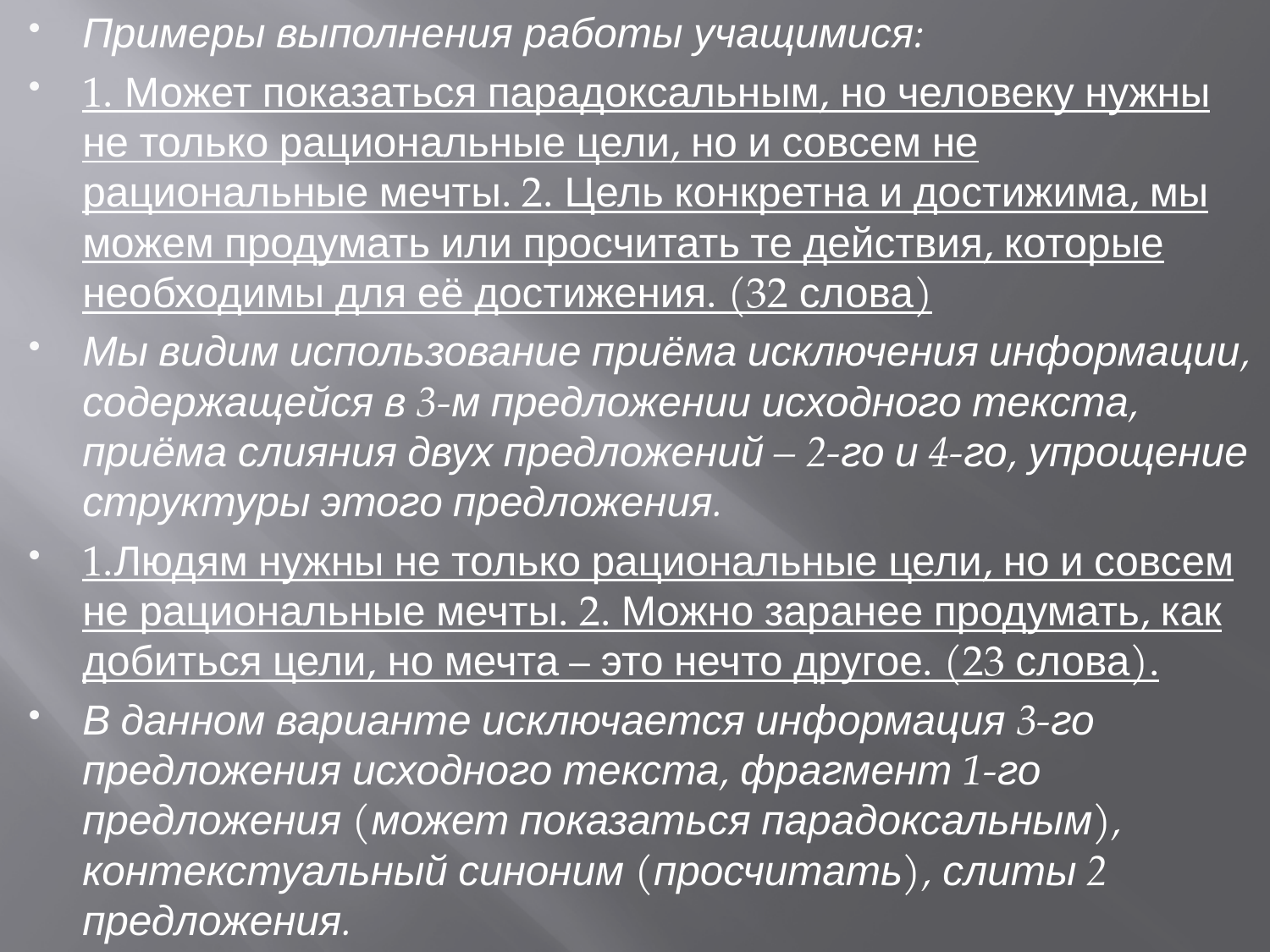

Примеры выполнения работы учащимися:
1. Может показаться парадоксальным, но человеку нужны не только рациональные цели, но и совсем не рациональные мечты. 2. Цель конкретна и достижима, мы можем продумать или просчитать те действия, которые необходимы для её достижения. (32 слова)
Мы видим использование приёма исключения информации, содержащейся в 3-м предложении исходного текста, приёма слияния двух предложений – 2-го и 4-го, упрощение структуры этого предложения.
1.Людям нужны не только рациональные цели, но и совсем не рациональные мечты. 2. Можно заранее продумать, как добиться цели, но мечта – это нечто другое. (23 слова).
В данном варианте исключается информация 3-го предложения исходного текста, фрагмент 1-го предложения (может показаться парадоксальным), контекстуальный синоним (просчитать), слиты 2 предложения.